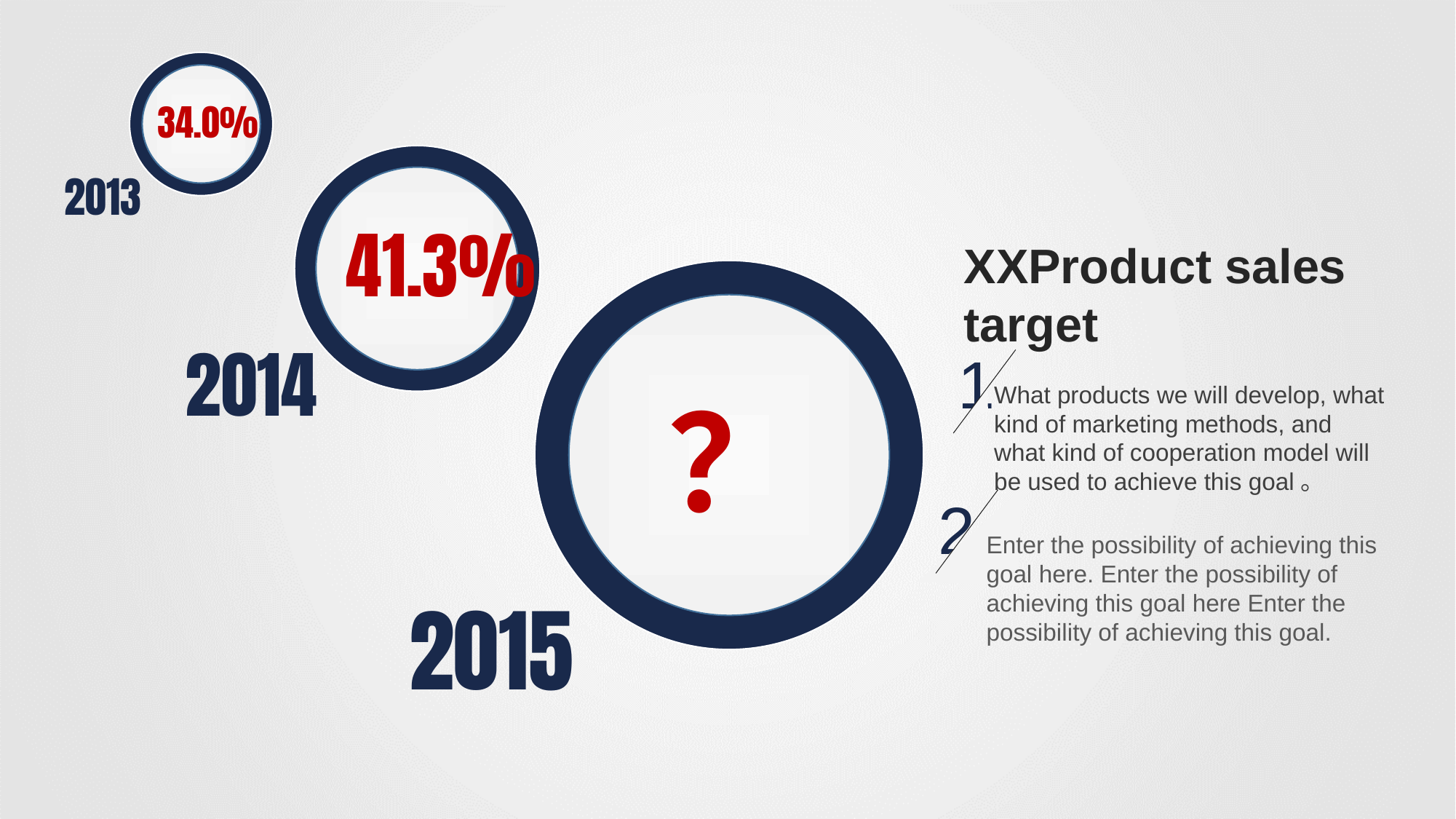

34.0%

2013
41.3%
XXProduct sales target

1

2014
？
What products we will develop, what kind of marketing methods, and what kind of cooperation model will be used to achieve this goal。
2

Enter the possibility of achieving this goal here. Enter the possibility of achieving this goal here Enter the possibility of achieving this goal.
2015